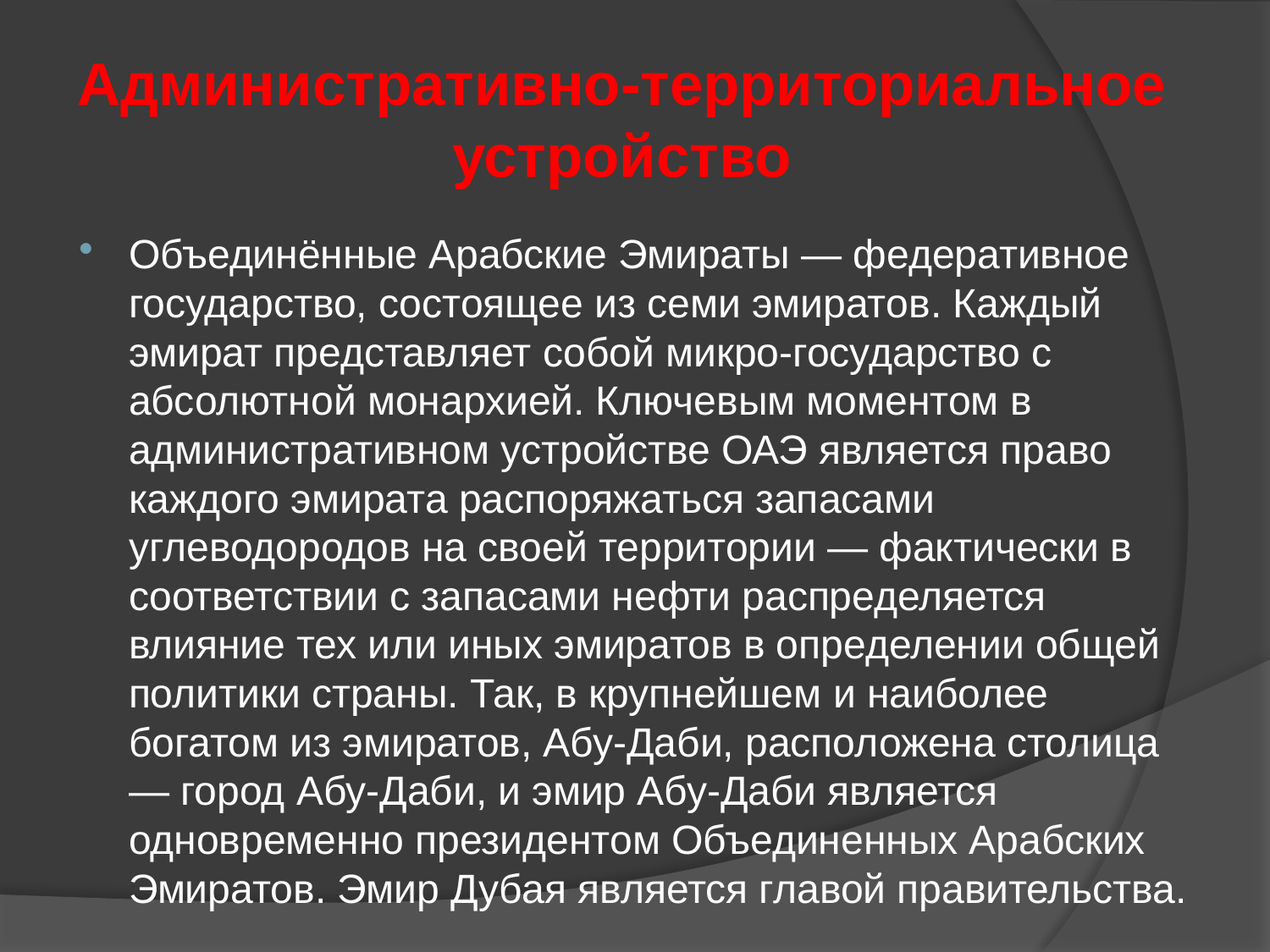

# Административно-территориальное устройство
Объединённые Арабские Эмираты — федеративное государство, состоящее из семи эмиратов. Каждый эмират представляет собой микро-государство с абсолютной монархией. Ключевым моментом в административном устройстве ОАЭ является право каждого эмирата распоряжаться запасами углеводородов на своей территории — фактически в соответствии с запасами нефти распределяется влияние тех или иных эмиратов в определении общей политики страны. Так, в крупнейшем и наиболее богатом из эмиратов, Абу-Даби, расположена столица — город Абу-Даби, и эмир Абу-Даби является одновременно президентом Объединенных Арабских Эмиратов. Эмир Дубая является главой правительства.